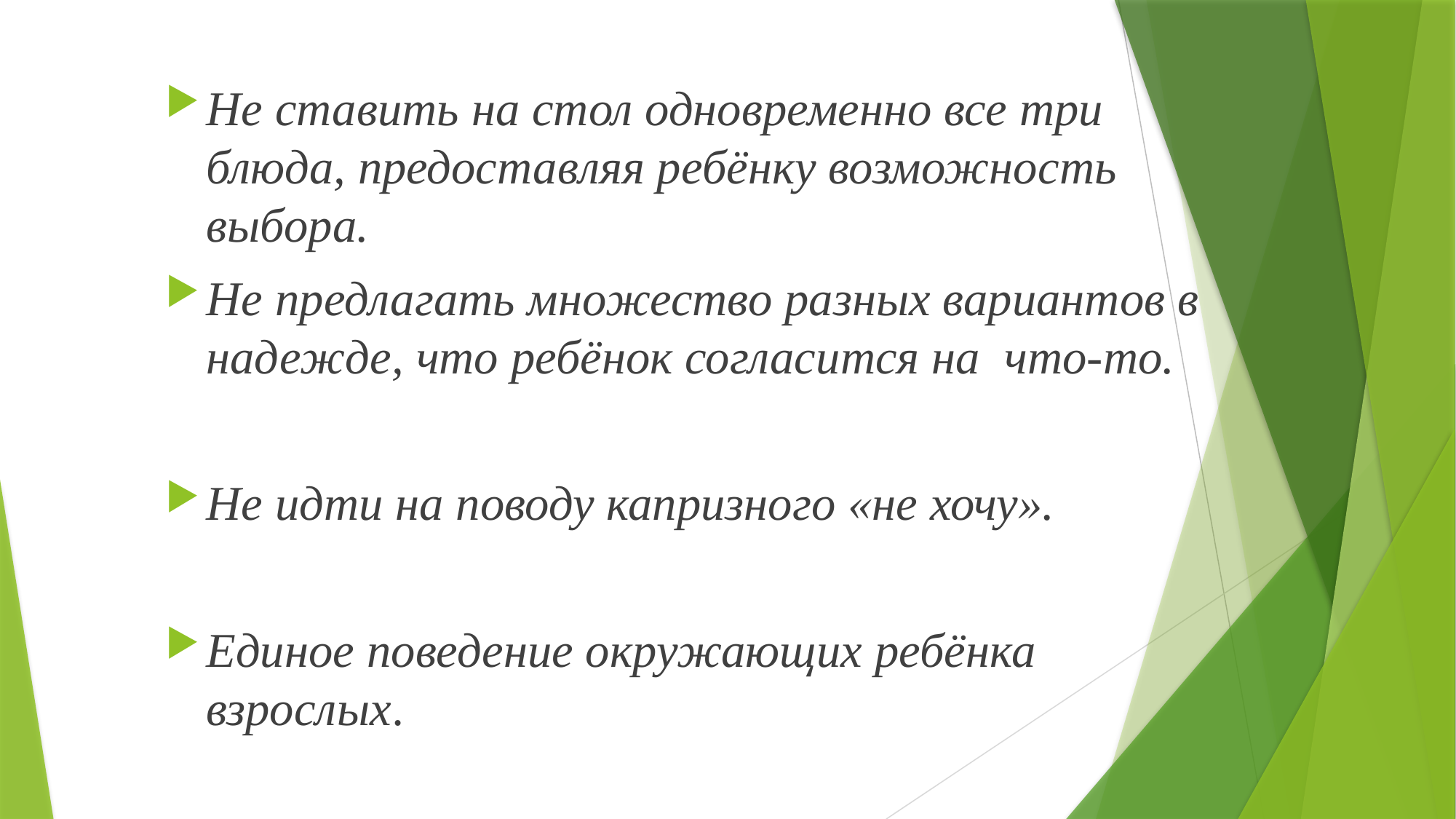

#
Не ставить на стол одновременно все три блюда, предоставляя ребёнку возможность выбора.
Не предлагать множество разных вариантов в надежде, что ребёнок согласится на  что-то.

Не идти на поводу капризного «не хочу».

Единое поведение окружающих ребёнка взрослых.